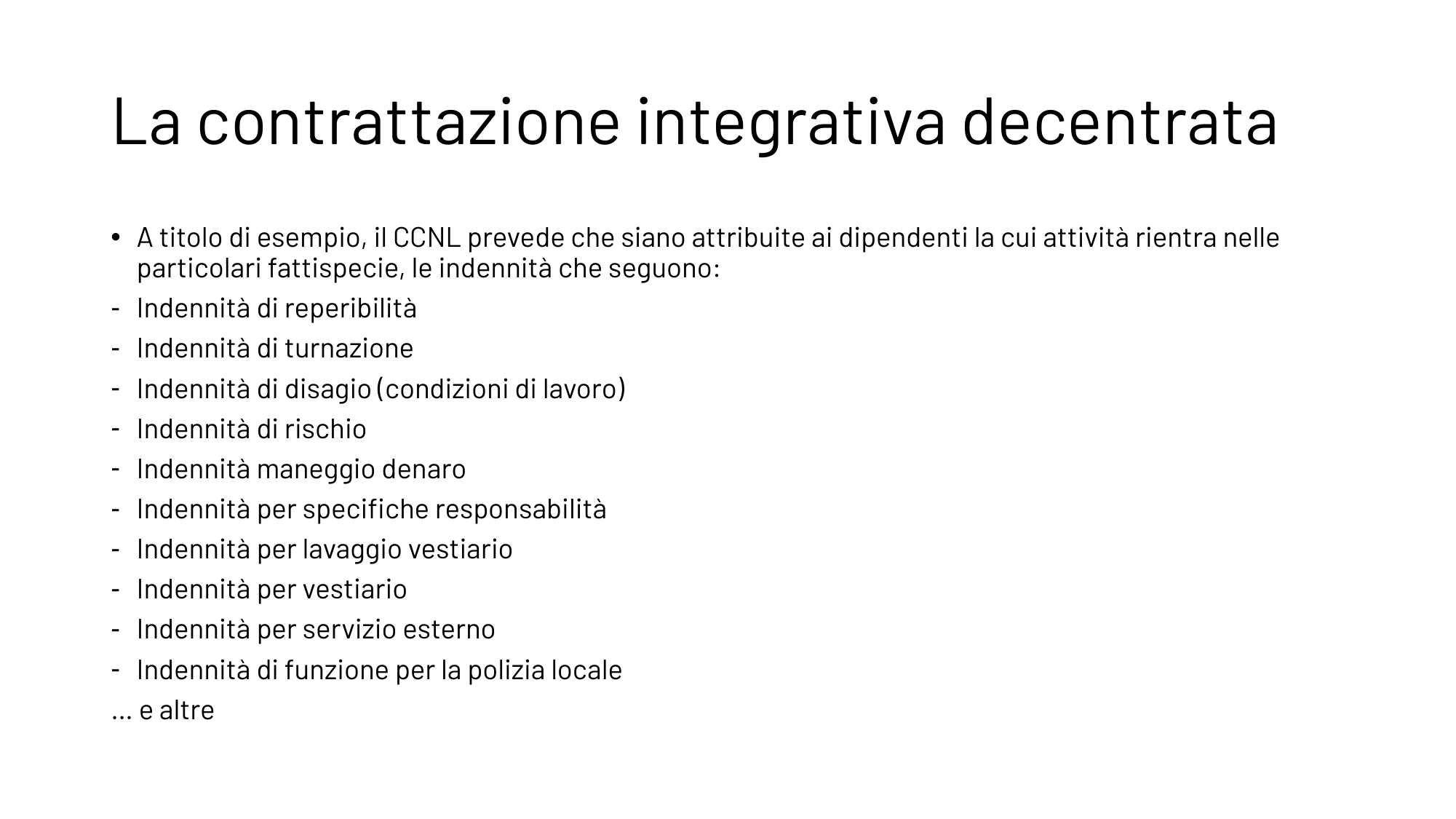

# La contrattazione integrativa decentrata
A titolo di esempio, il CCNL prevede che siano attribuite ai dipendenti la cui attività rientra nelle particolari fattispecie, le indennità che seguono:
Indennità di reperibilità
Indennità di turnazione
Indennità di disagio (condizioni di lavoro)
Indennità di rischio
Indennità maneggio denaro
Indennità per specifiche responsabilità
Indennità per lavaggio vestiario
Indennità per vestiario
Indennità per servizio esterno
Indennità di funzione per la polizia locale
… e altre